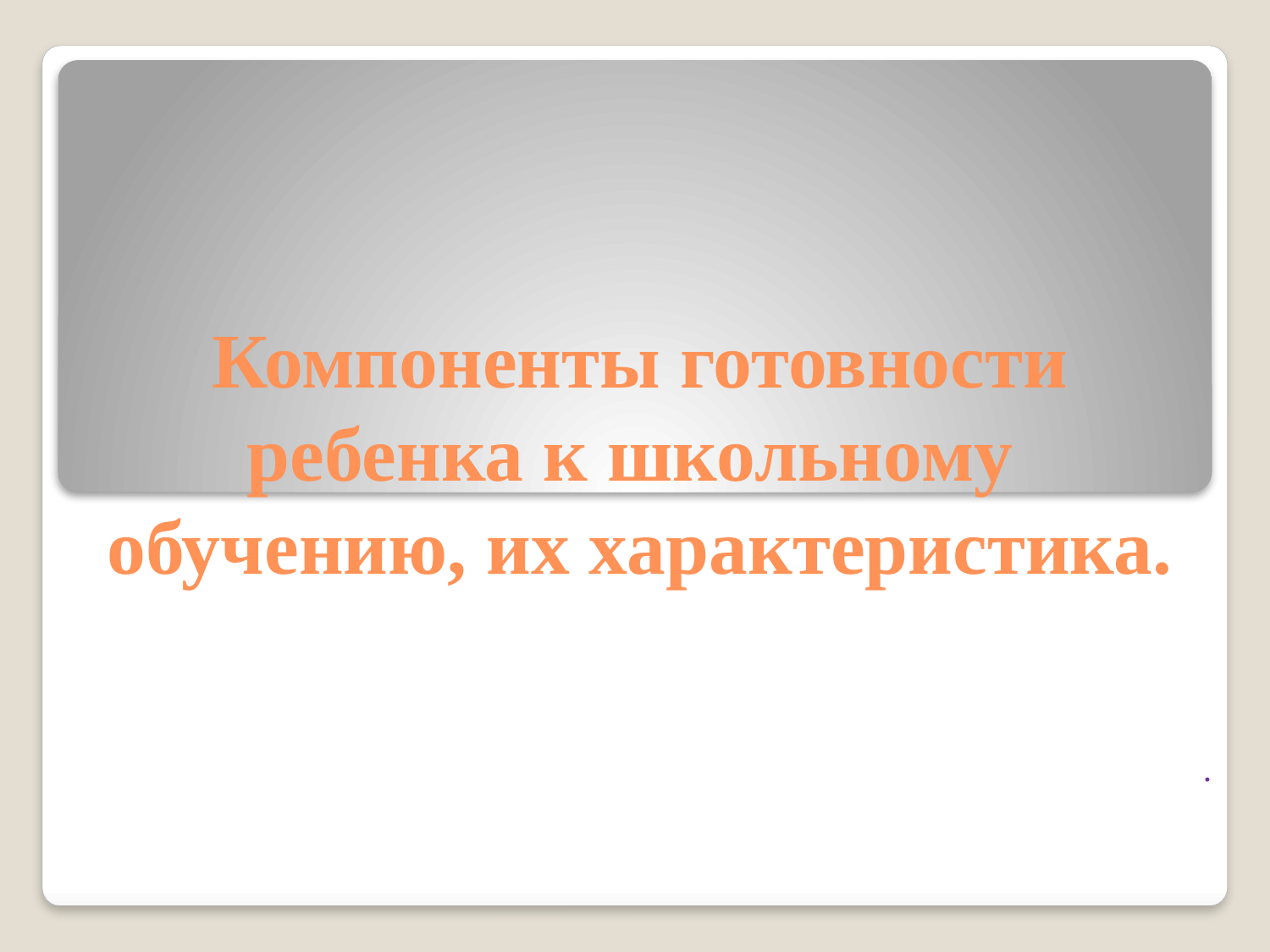

# Компоненты готовности ребенка к школьному обучению, их характеристика.
.